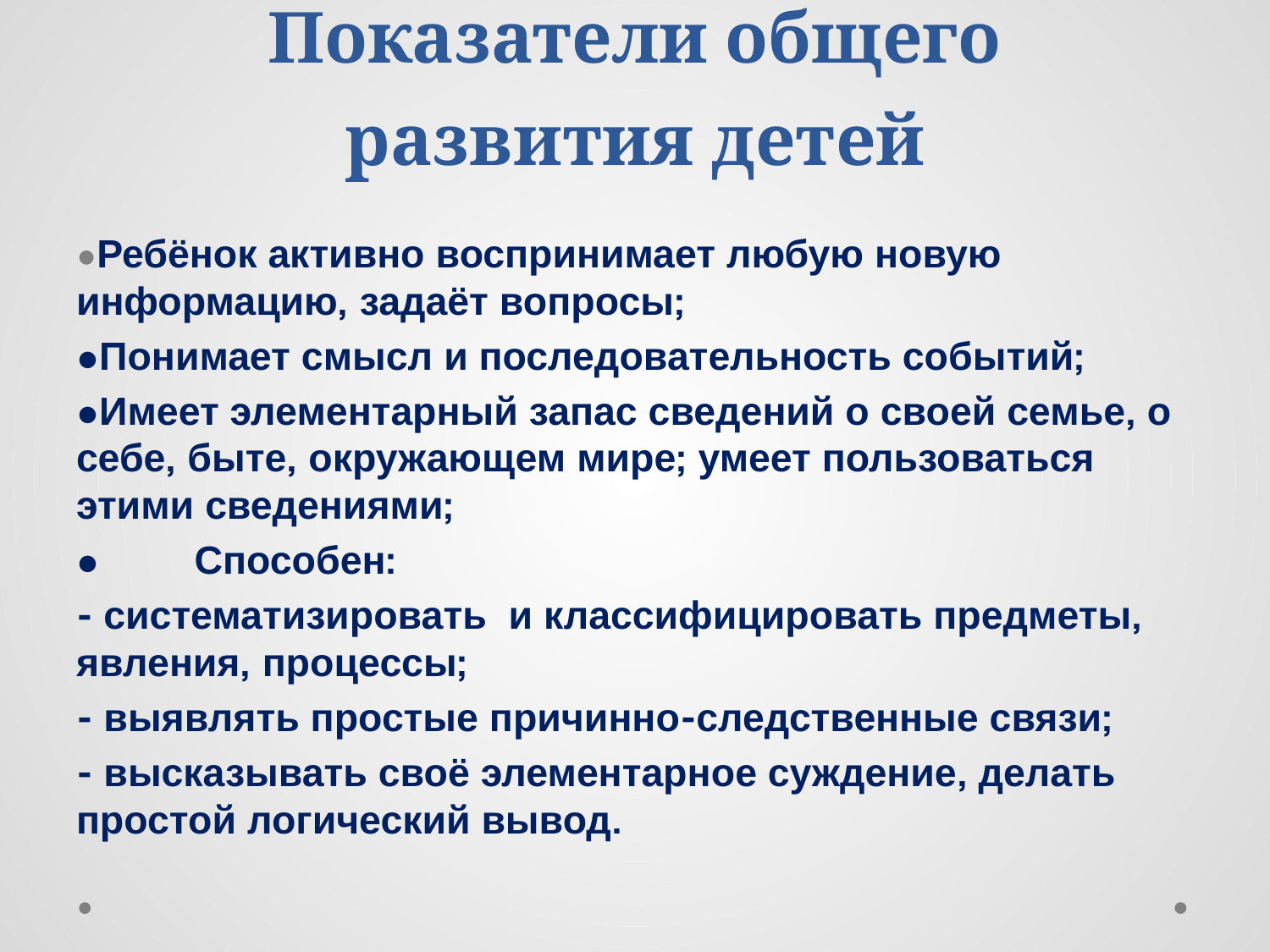

# Показатели общего развития детей
•Ребёнок активно воспринимает любую новую информацию, задаёт вопросы;
•Понимает смысл и последовательность событий;
•Имеет элементарный запас сведений о своей семье, о себе, быте, окружающем мире; умеет пользоваться этими сведениями;
•	Способен:
- систематизировать  и классифицировать предметы, явления, процессы;
- выявлять простые причинно-следственные связи;
- высказывать своё элементарное суждение, делать простой логический вывод.